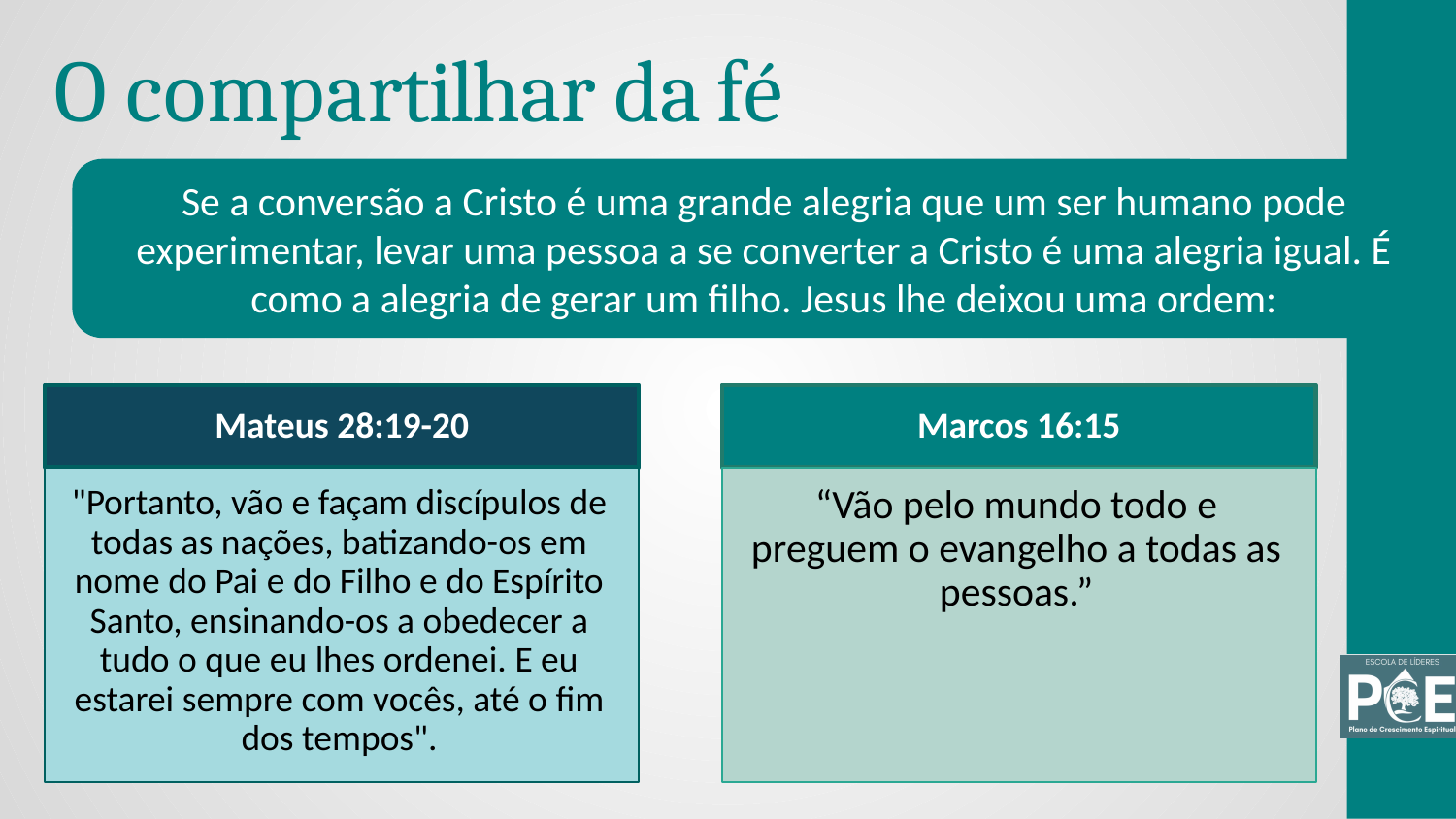

# O compartilhar da fé

Se a conversão a Cristo é uma grande alegria que um ser humano pode experimentar, levar uma pessoa a se converter a Cristo é uma alegria igual. É como a alegria de gerar um filho. Jesus lhe deixou uma ordem:

Mateus 28:19-20

Marcos 16:15

“Vão pelo mundo todo e preguem o evangelho a todas as pessoas.”

"Portanto, vão e façam discípulos de todas as nações, batizando-os em nome do Pai e do Filho e do Espírito Santo, ensinando-os a obedecer a tudo o que eu lhes ordenei. E eu estarei sempre com vocês, até o fim dos tempos".